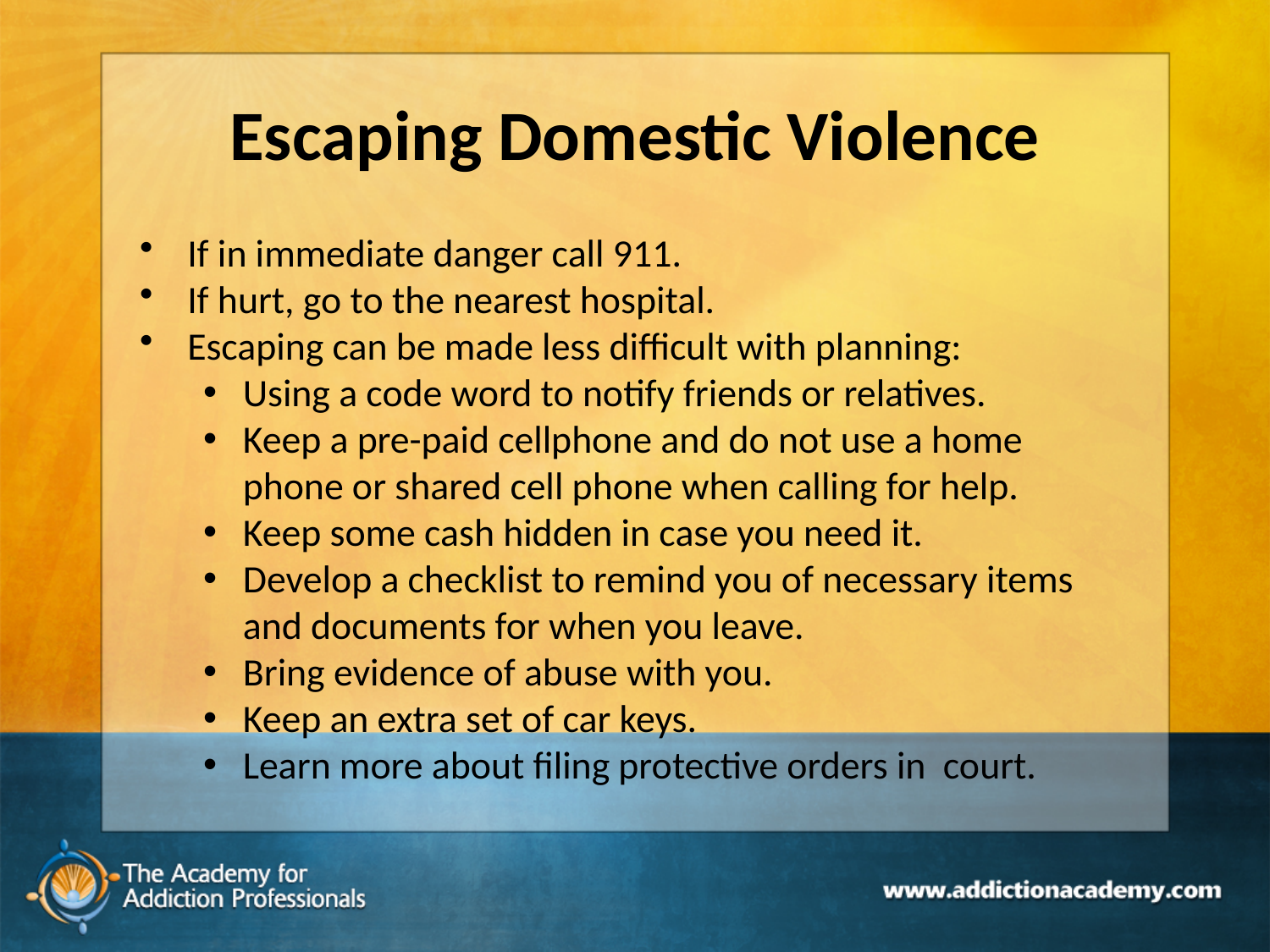

# Escaping Domestic Violence
If in immediate danger call 911.
If hurt, go to the nearest hospital.
Escaping can be made less difficult with planning:
Using a code word to notify friends or relatives.
Keep a pre-paid cellphone and do not use a home phone or shared cell phone when calling for help.
Keep some cash hidden in case you need it.
Develop a checklist to remind you of necessary items and documents for when you leave.
Bring evidence of abuse with you.
Keep an extra set of car keys.
Learn more about filing protective orders in  court.